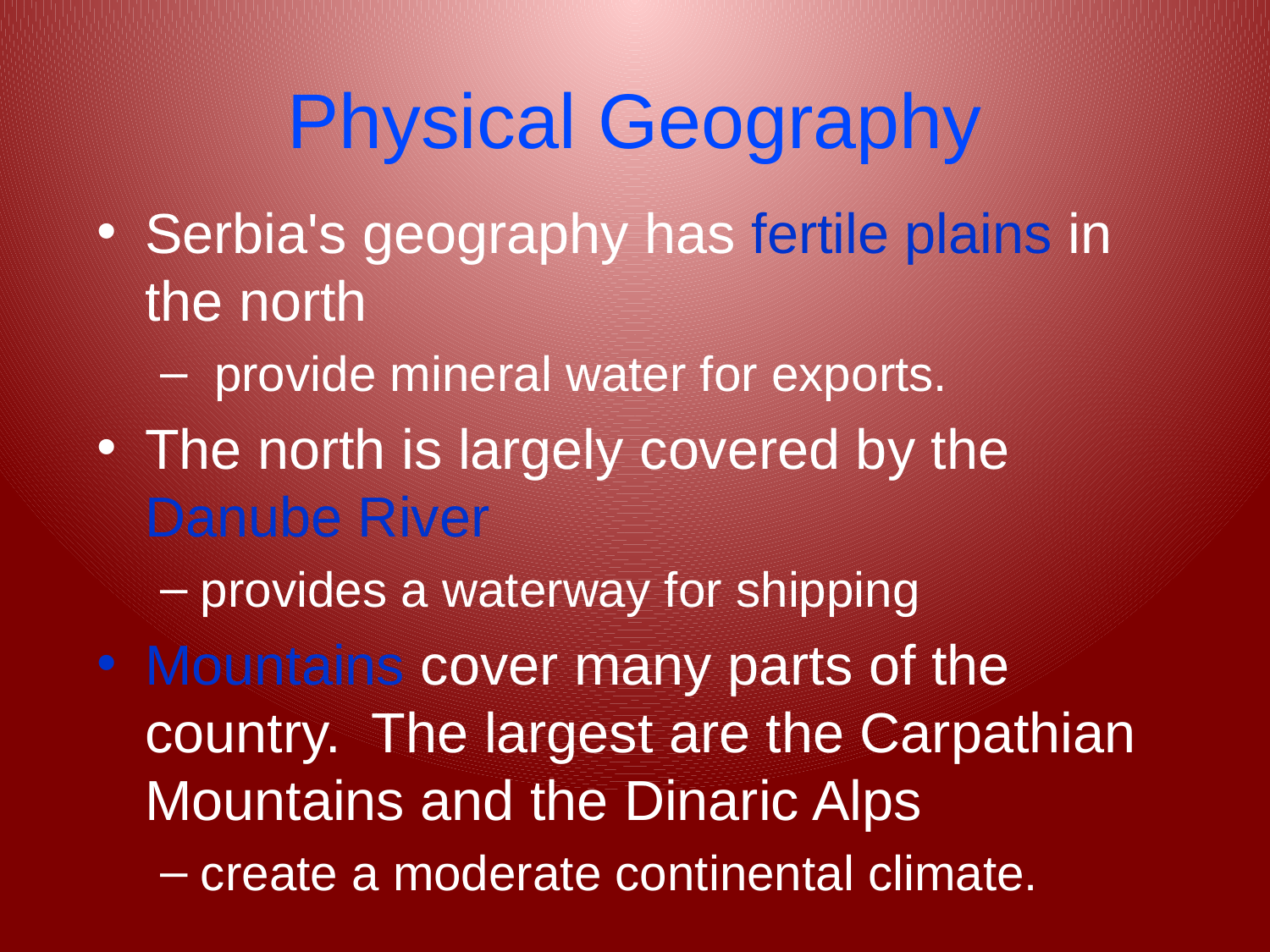

# Physical Geography
Serbia's geography has fertile plains in the north
 provide mineral water for exports.
The north is largely covered by the Danube River
provides a waterway for shipping
Mountains cover many parts of the country.  The largest are the Carpathian Mountains and the Dinaric Alps
create a moderate continental climate.